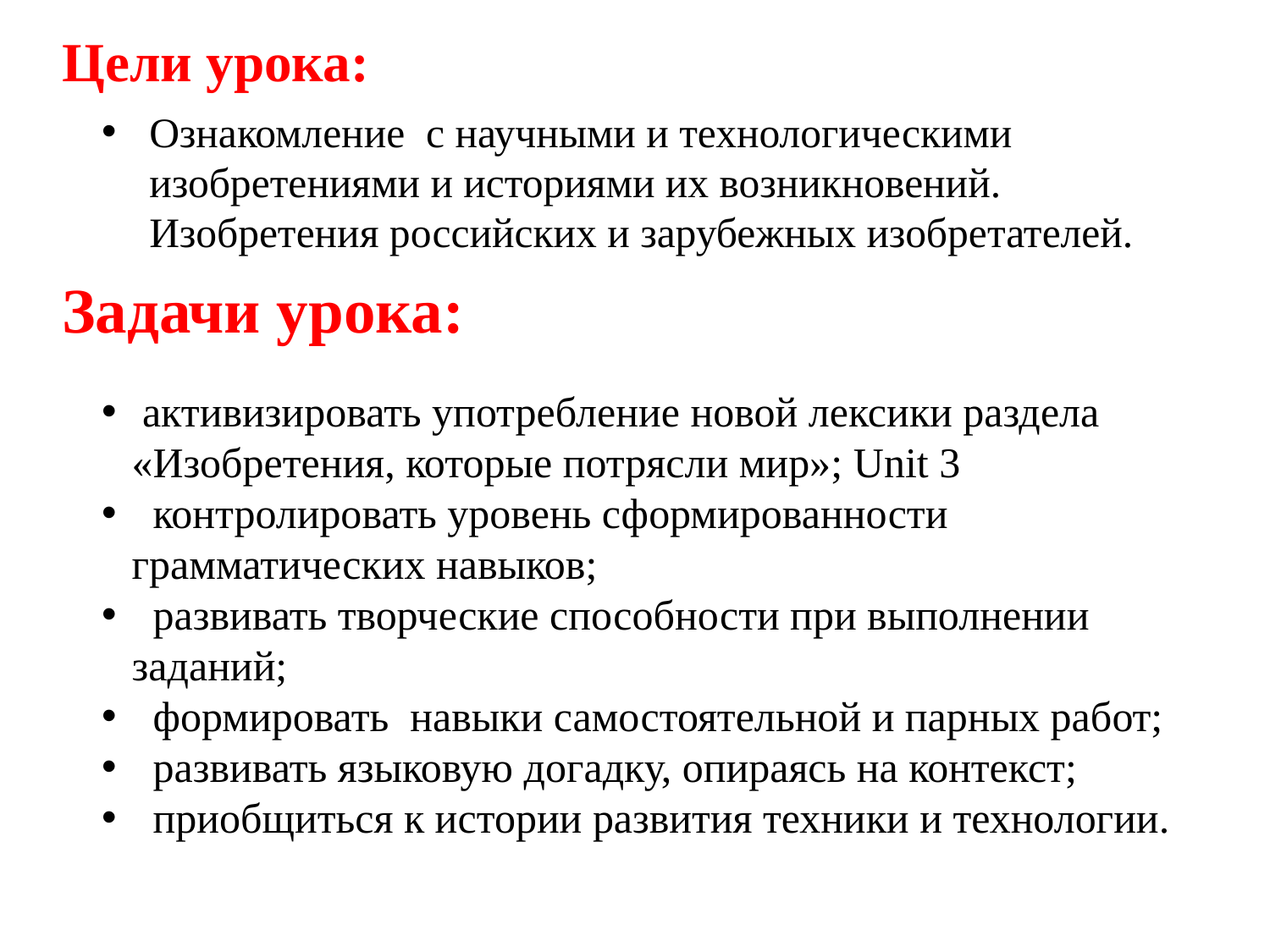

# Цели урока:
Ознакомление  с научными и технологическими  изобретениями и историями их возникновений. Изобретения российских и зарубежных изобретателей.
Задачи урока:

 активизировать употребление новой лексики раздела «Изобретения, которые потрясли мир»; Unit 3
  контролировать уровень сформированности грамматических навыков;
  развивать творческие способности при выполнении заданий;
  формировать  навыки самостоятельной и парных работ;
  развивать языковую догадку, опираясь на контекст;
  приобщиться к истории развития техники и технологии.